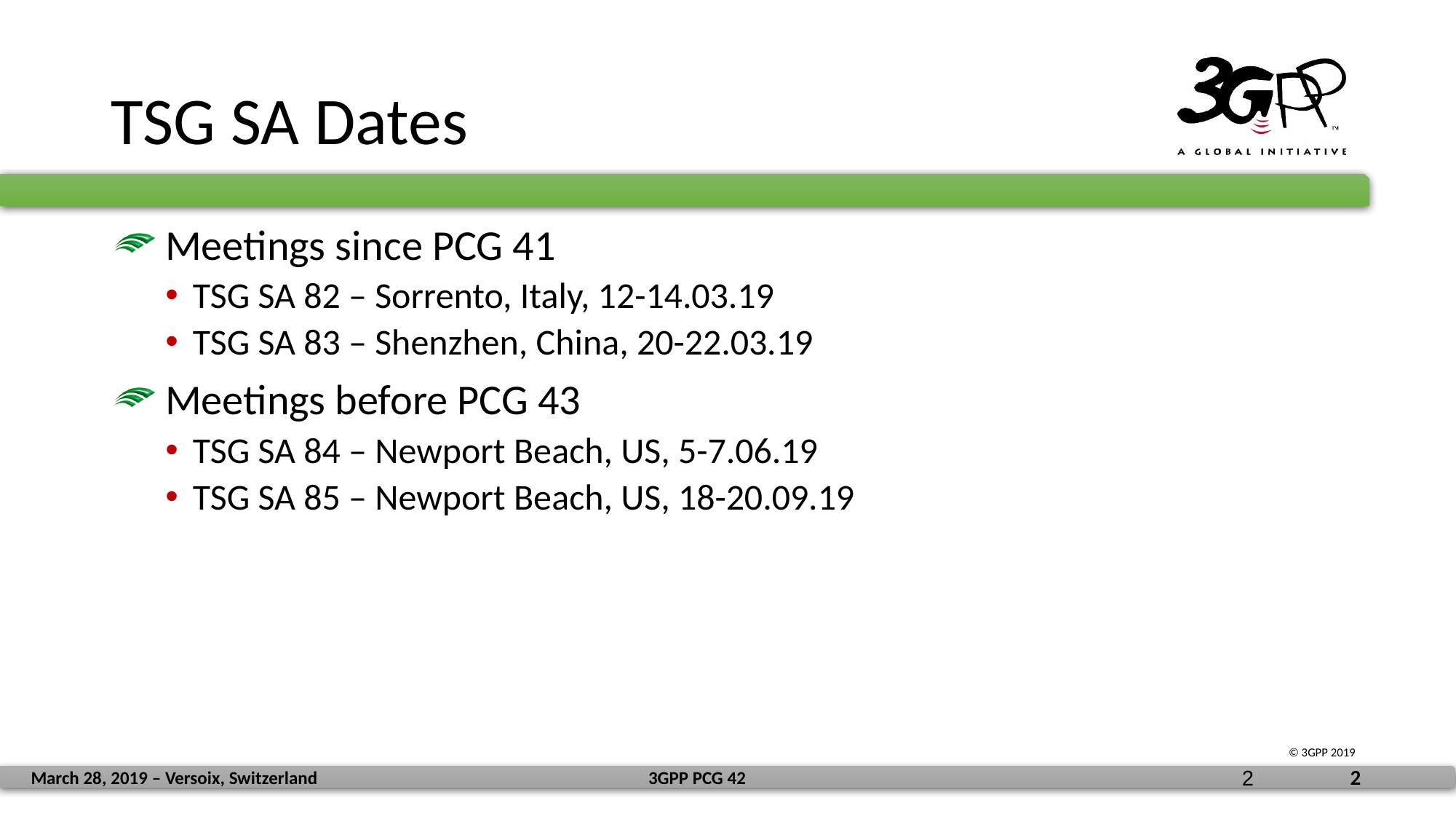

# TSG SA Dates
 Meetings since PCG 41
TSG SA 82 – Sorrento, Italy, 12-14.03.19
TSG SA 83 – Shenzhen, China, 20-22.03.19
 Meetings before PCG 43
TSG SA 84 – Newport Beach, US, 5-7.06.19
TSG SA 85 – Newport Beach, US, 18-20.09.19
2